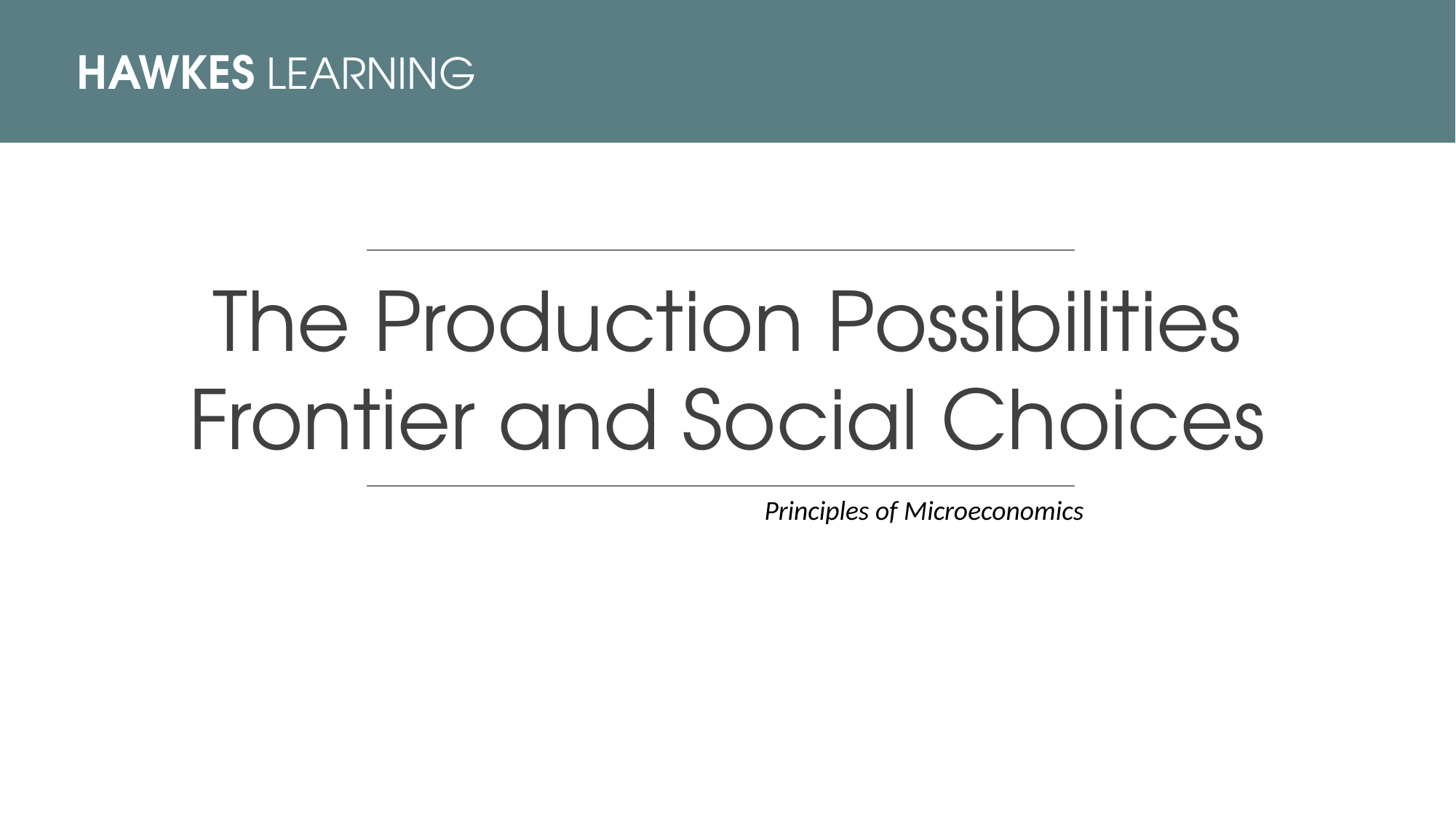

HAWKES LEARNING
The Production Possibilities Frontier and Social Choices
Principles of Microeconomics